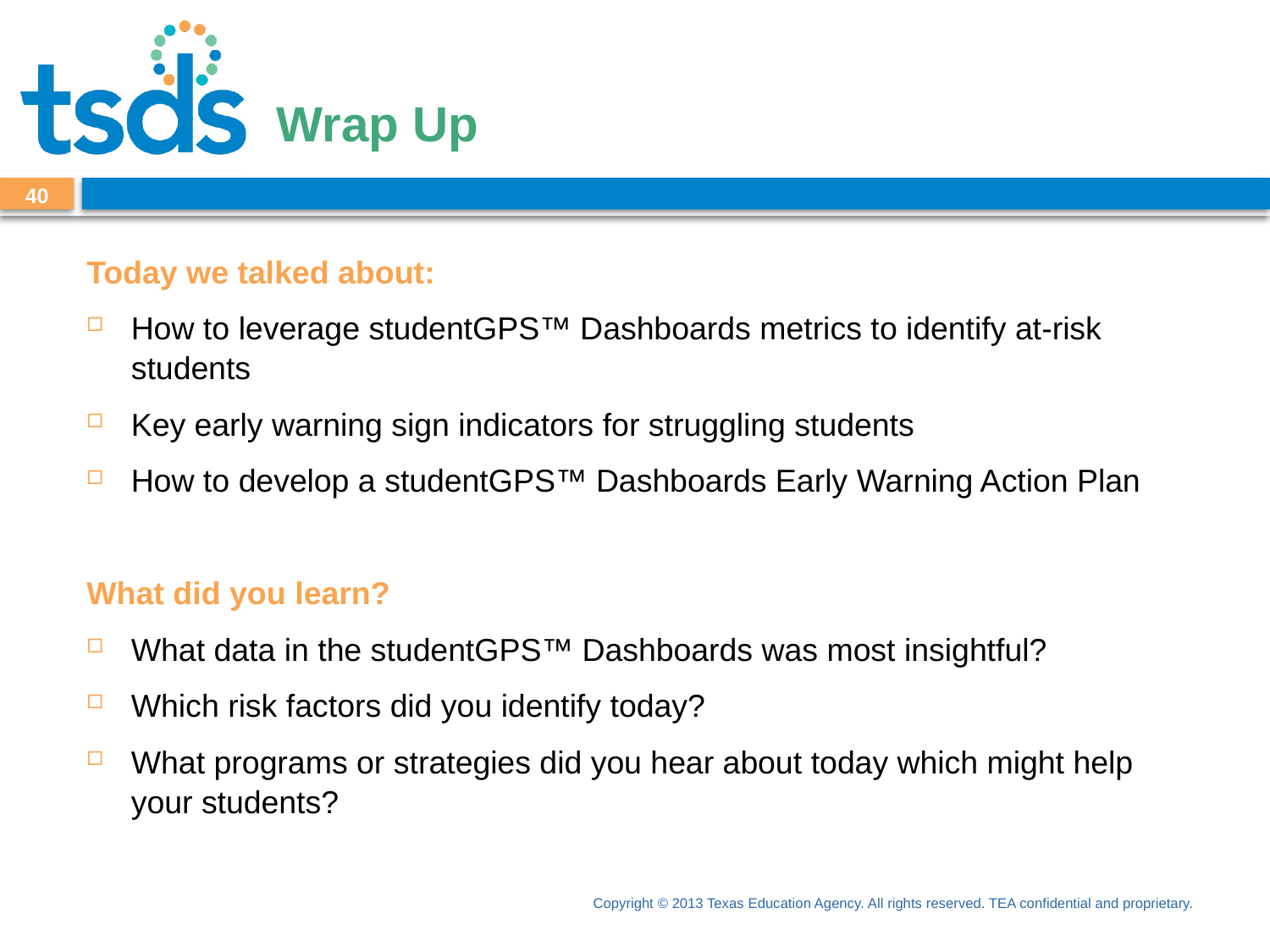

# Wrap Up
40
Today we talked about:
How to leverage studentGPS™ Dashboards metrics to identify at-risk students
Key early warning sign indicators for struggling students
How to develop a studentGPS™ Dashboards Early Warning Action Plan

What did you learn?
What data in the studentGPS™ Dashboards was most insightful?
Which risk factors did you identify today?
What programs or strategies did you hear about today which might help your students?